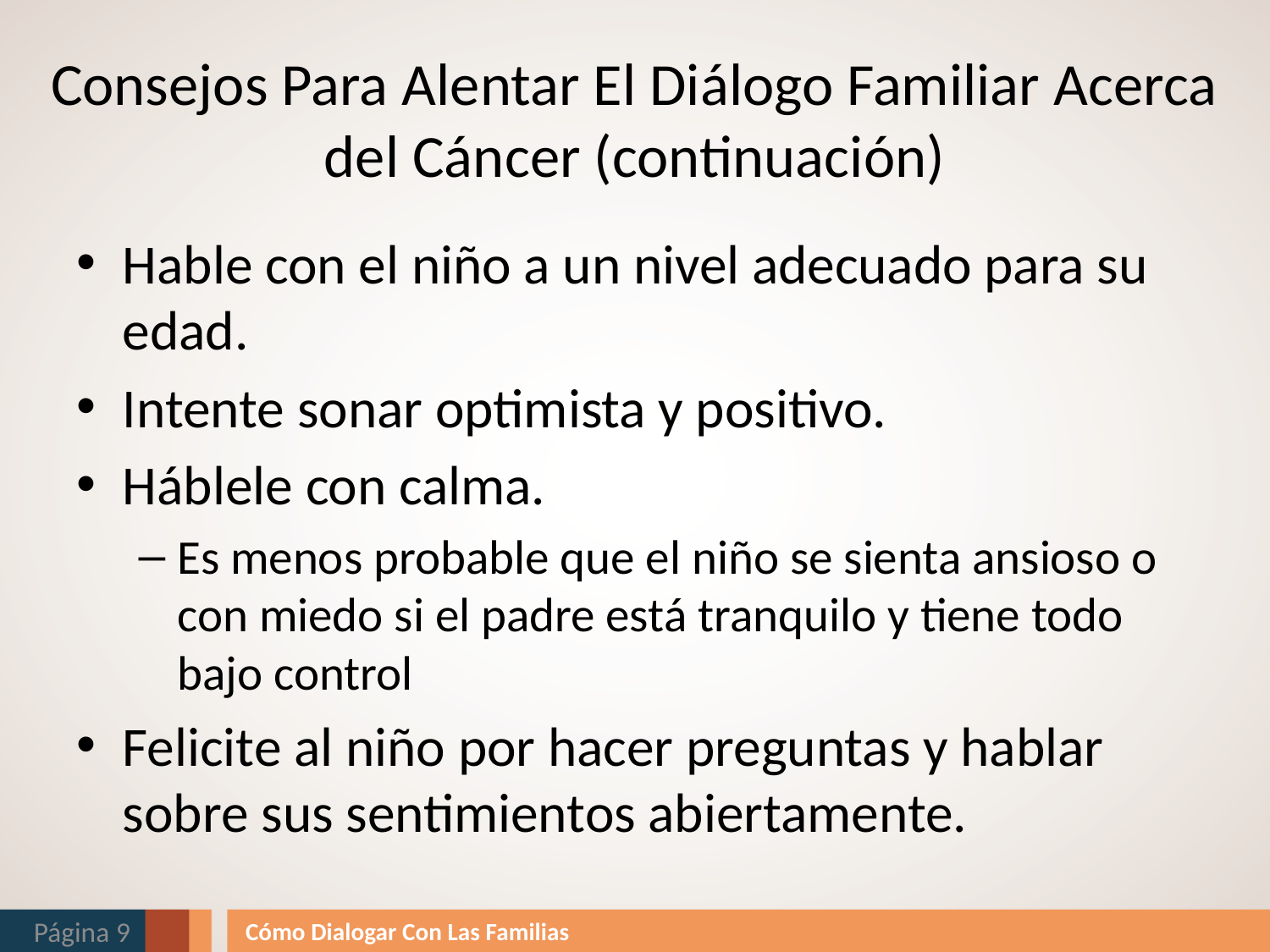

# Consejos Para Alentar El Diálogo Familiar Acerca del Cáncer (continuación)
Hable con el niño a un nivel adecuado para su edad.
Intente sonar optimista y positivo.
Háblele con calma.
Es menos probable que el niño se sienta ansioso o con miedo si el padre está tranquilo y tiene todo bajo control
Felicite al niño por hacer preguntas y hablar sobre sus sentimientos abiertamente.
Página 9
Cómo Dialogar Con Las Familias